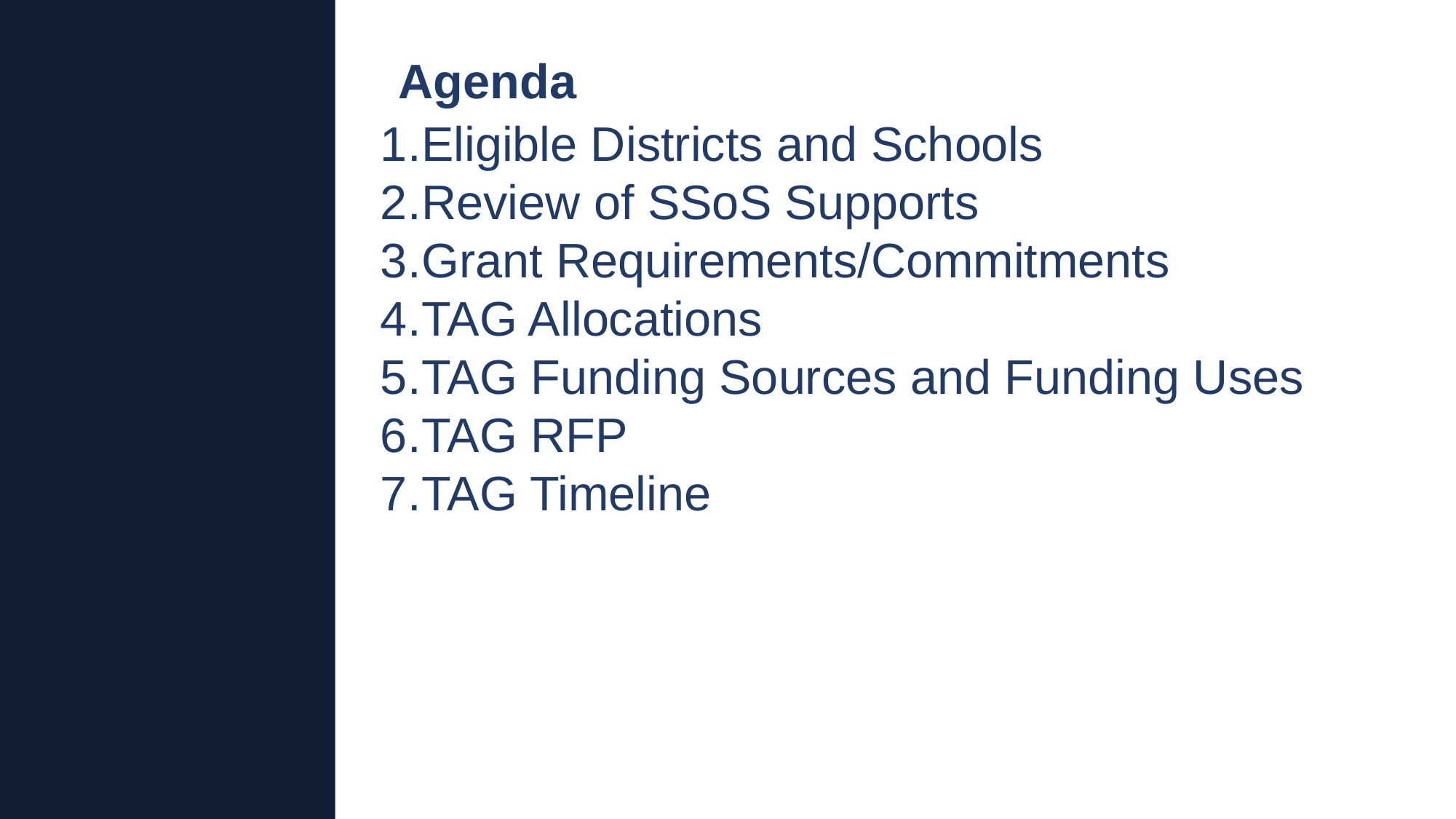

Agenda
Eligible Districts and Schools
Review of SSoS Supports
Grant Requirements/Commitments
TAG Allocations
TAG Funding Sources and Funding Uses
TAG RFP
TAG Timeline